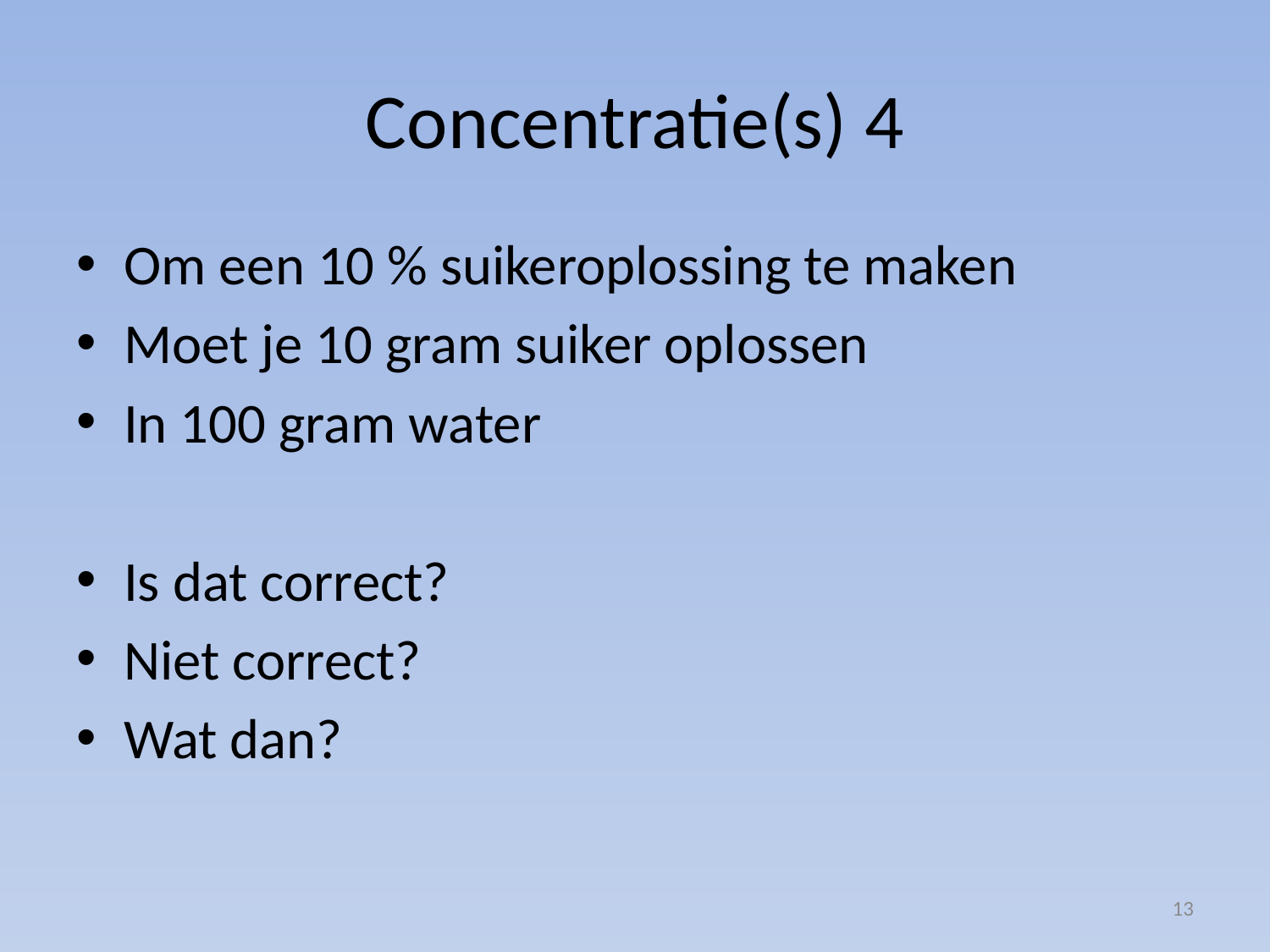

# Concentratie(s) 4
Om een 10 % suikeroplossing te maken
Moet je 10 gram suiker oplossen
In 100 gram water

Is dat correct?
Niet correct?
Wat dan?
13